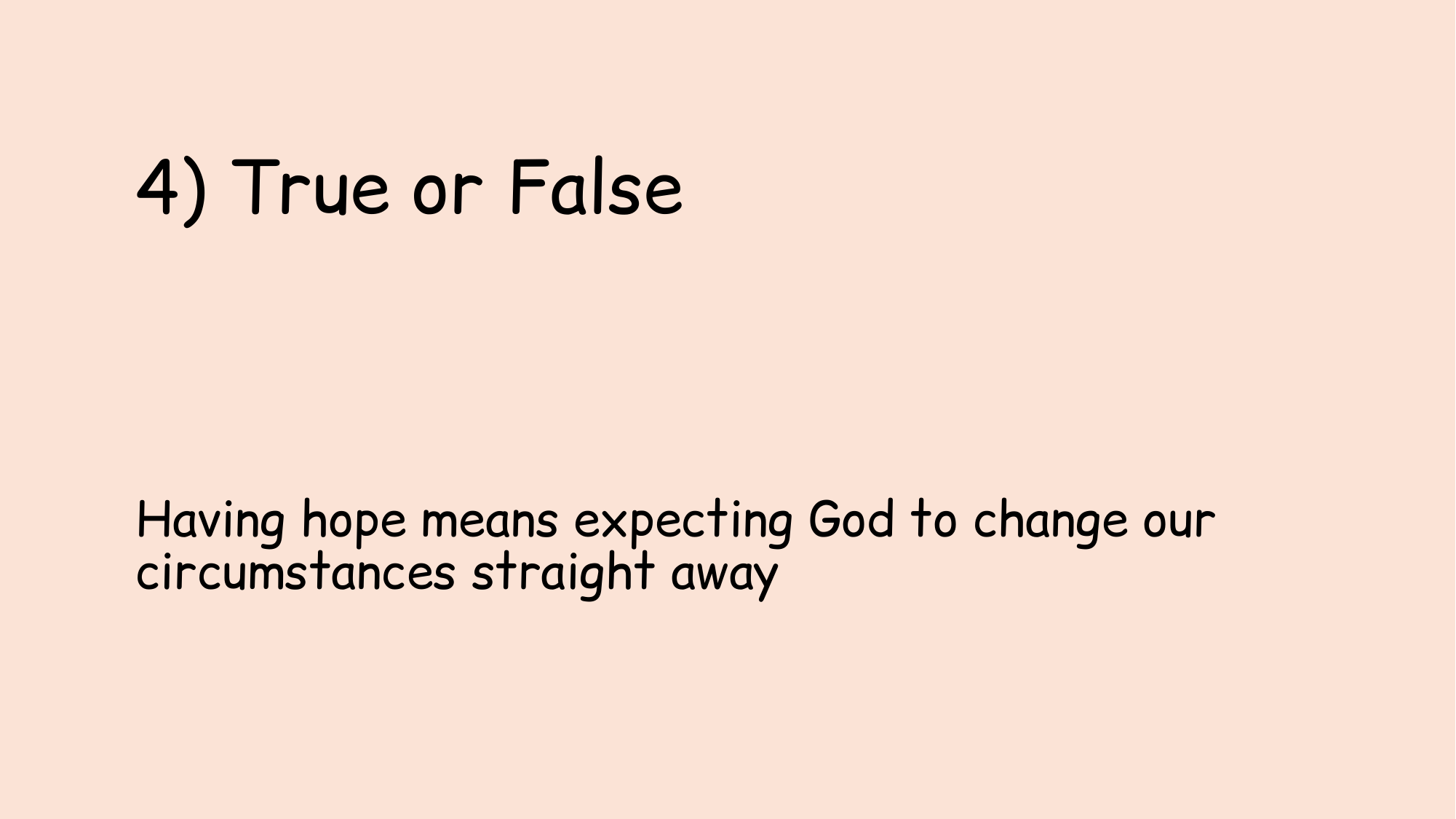

# 4) True or False
Having hope means expecting God to change our circumstances straight away